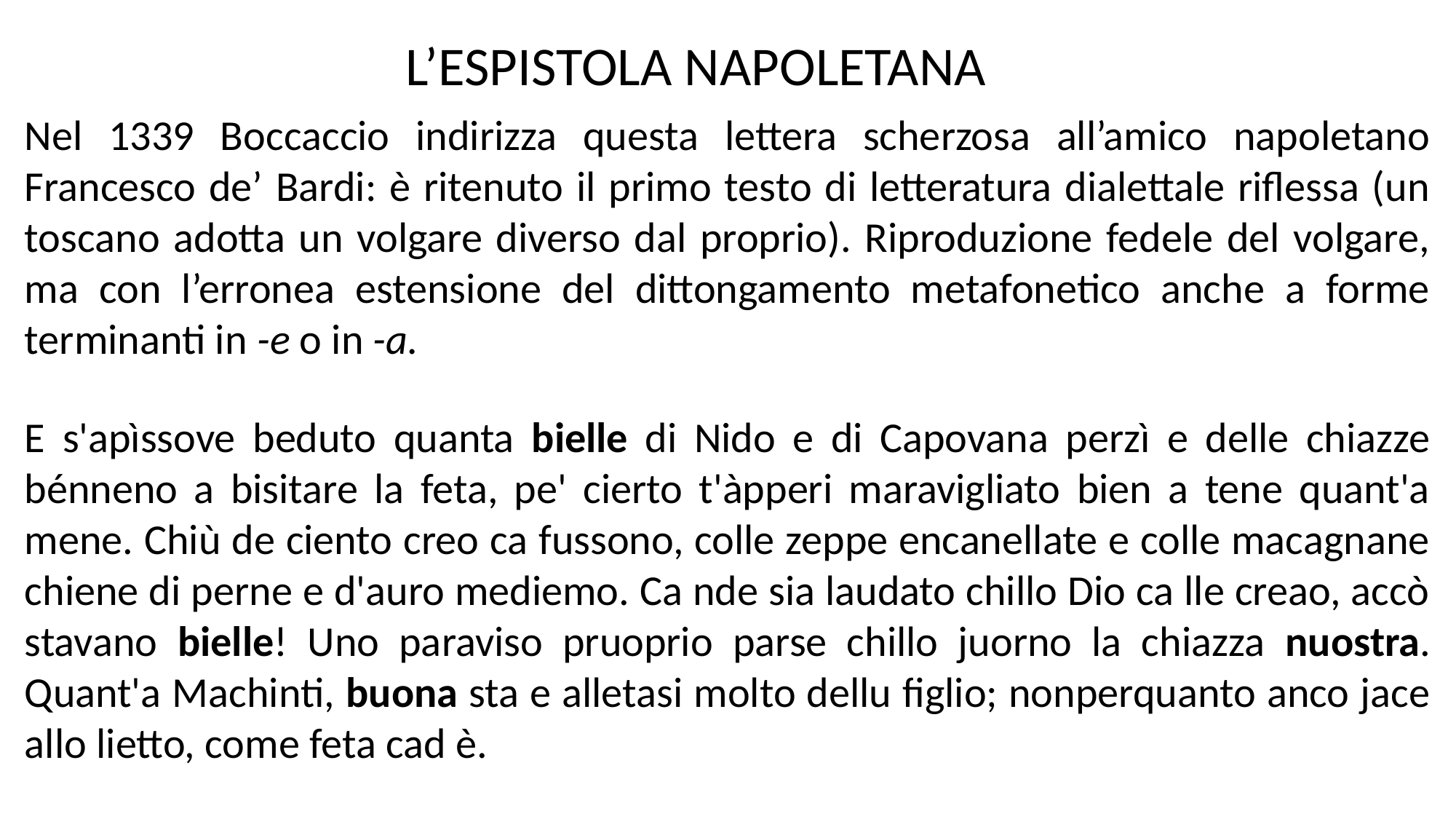

L’ESPISTOLA NAPOLETANA
Nel 1339 Boccaccio indirizza questa lettera scherzosa all’amico napoletano Francesco de’ Bardi: è ritenuto il primo testo di letteratura dialettale riflessa (un toscano adotta un volgare diverso dal proprio). Riproduzione fedele del volgare, ma con l’erronea estensione del dittongamento metafonetico anche a forme terminanti in -e o in -a.

E s'apìssove beduto quanta bielle di Nido e di Capovana perzì e delle chiazze bénneno a bisitare la feta, pe' cierto t'àpperi maravigliato bien a tene quant'a mene. Chiù de ciento creo ca fussono, colle zeppe encanellate e colle macagnane chiene di perne e d'auro mediemo. Ca nde sia laudato chillo Dio ca lle creao, accò stavano bielle! Uno paraviso pruoprio parse chillo juorno la chiazza nuostra. Quant'a Machinti, buona sta e alletasi molto dellu figlio; nonperquanto anco jace allo lietto, come feta cad è.